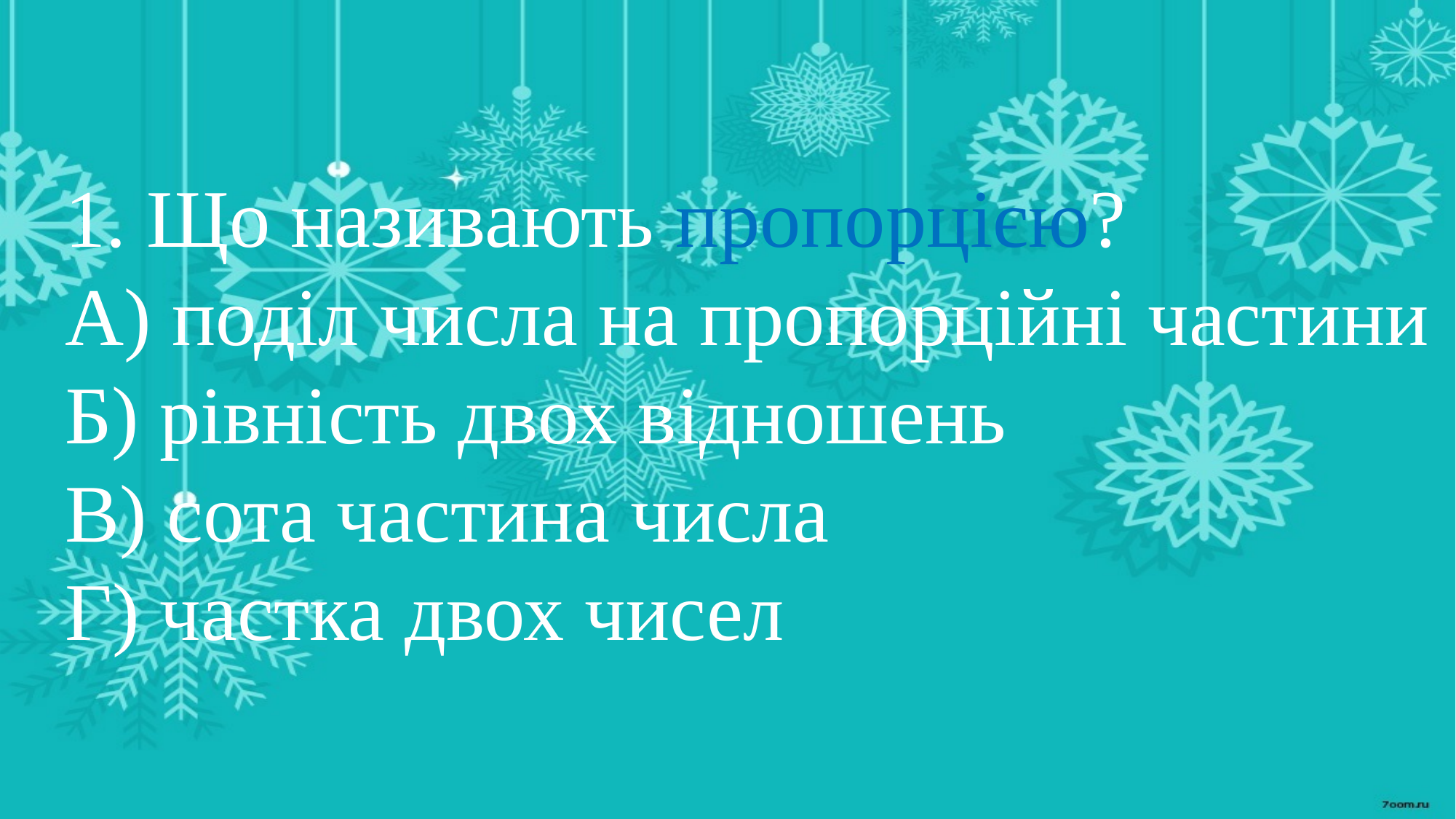

1. Що називають пропорцією?
А) поділ числа на пропорційні частини
Б) рівність двох відношень
В) сота частина числа
Г) частка двох чисел